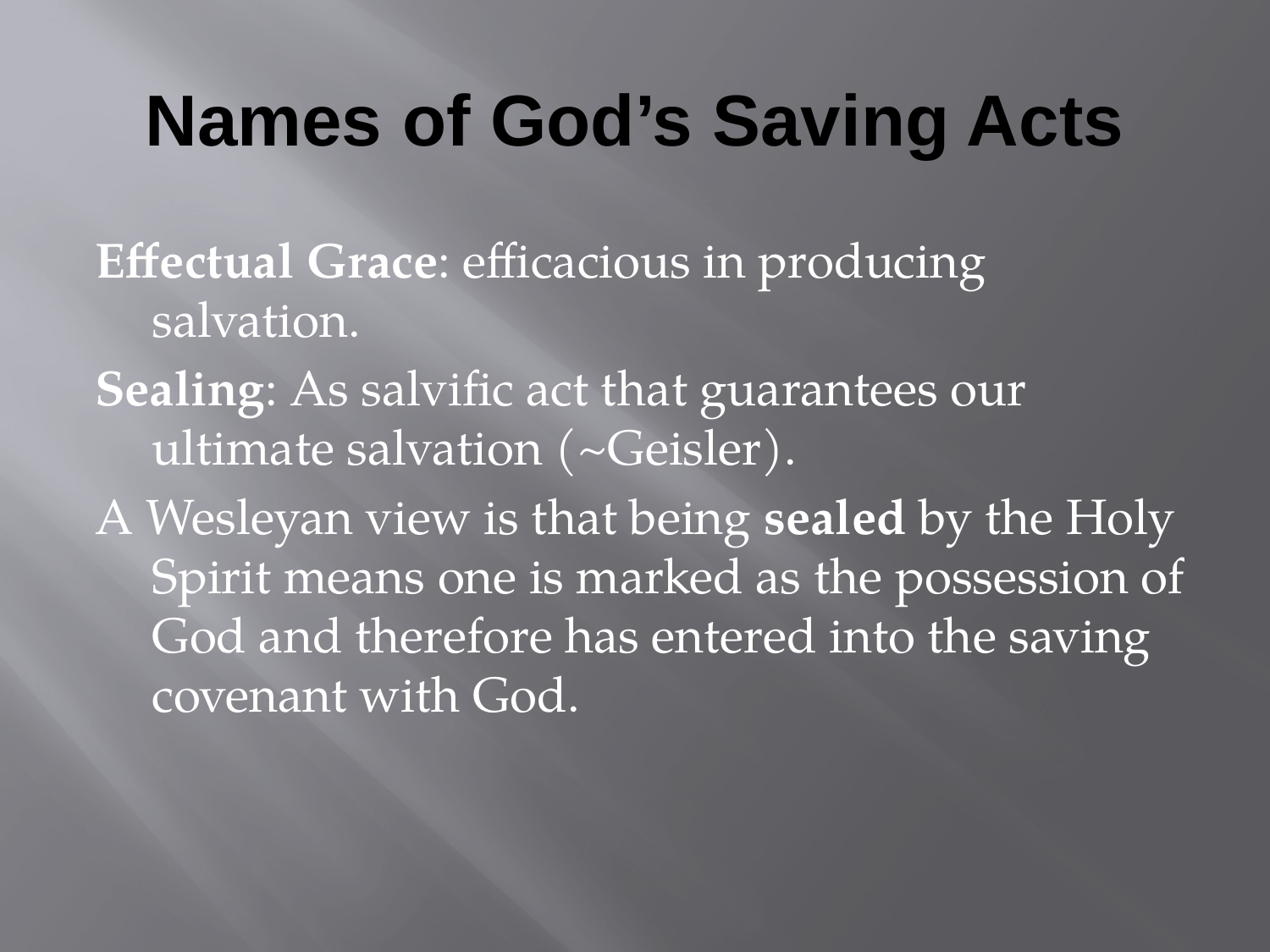

# Names of God’s Saving Acts
Effectual Grace: efficacious in producing salvation.
Sealing: As salvific act that guarantees our ultimate salvation (~Geisler).
A Wesleyan view is that being sealed by the Holy Spirit means one is marked as the possession of God and therefore has entered into the saving covenant with God.